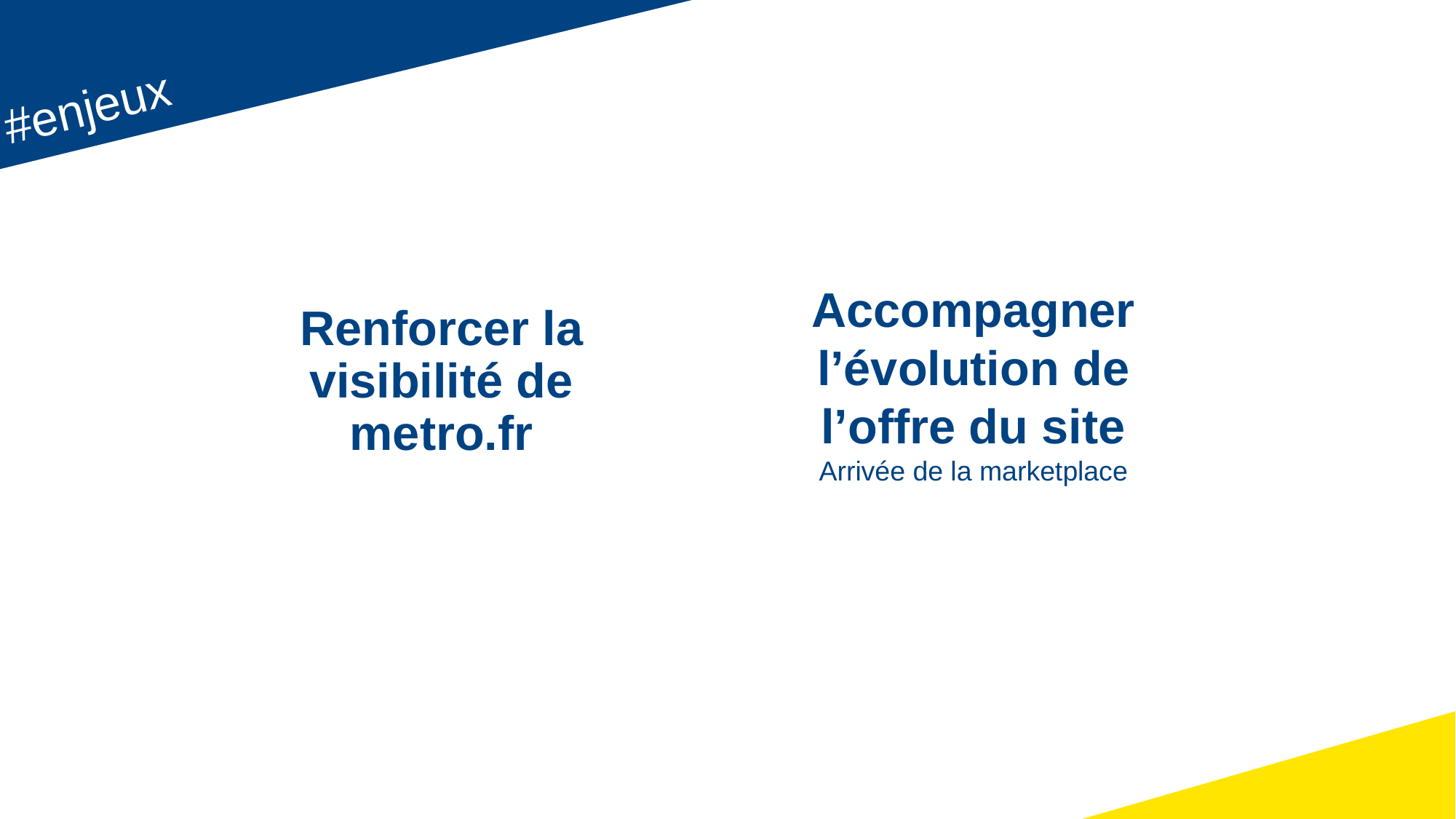

#enjeux
Accompagner l’évolution de l’offre du site
Arrivée de la marketplace
Renforcer la visibilité de metro.fr